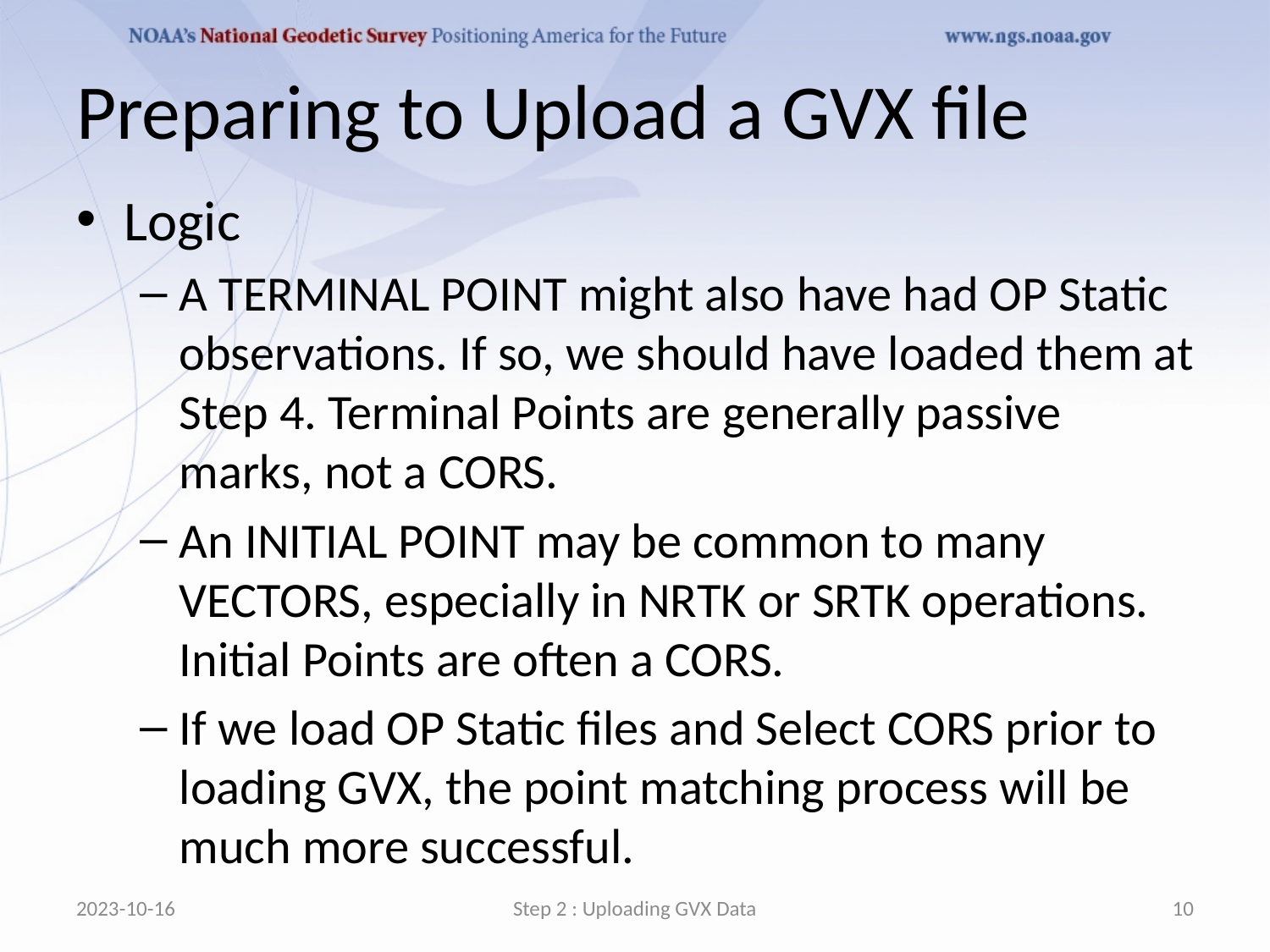

# Preparing to Upload a GVX file
Logic
A TERMINAL POINT might also have had OP Static observations. If so, we should have loaded them at Step 4. Terminal Points are generally passive marks, not a CORS.
An INITIAL POINT may be common to many VECTORS, especially in NRTK or SRTK operations. Initial Points are often a CORS.
If we load OP Static files and Select CORS prior to loading GVX, the point matching process will be much more successful.
2023-10-16
Step 2 : Uploading GVX Data
10